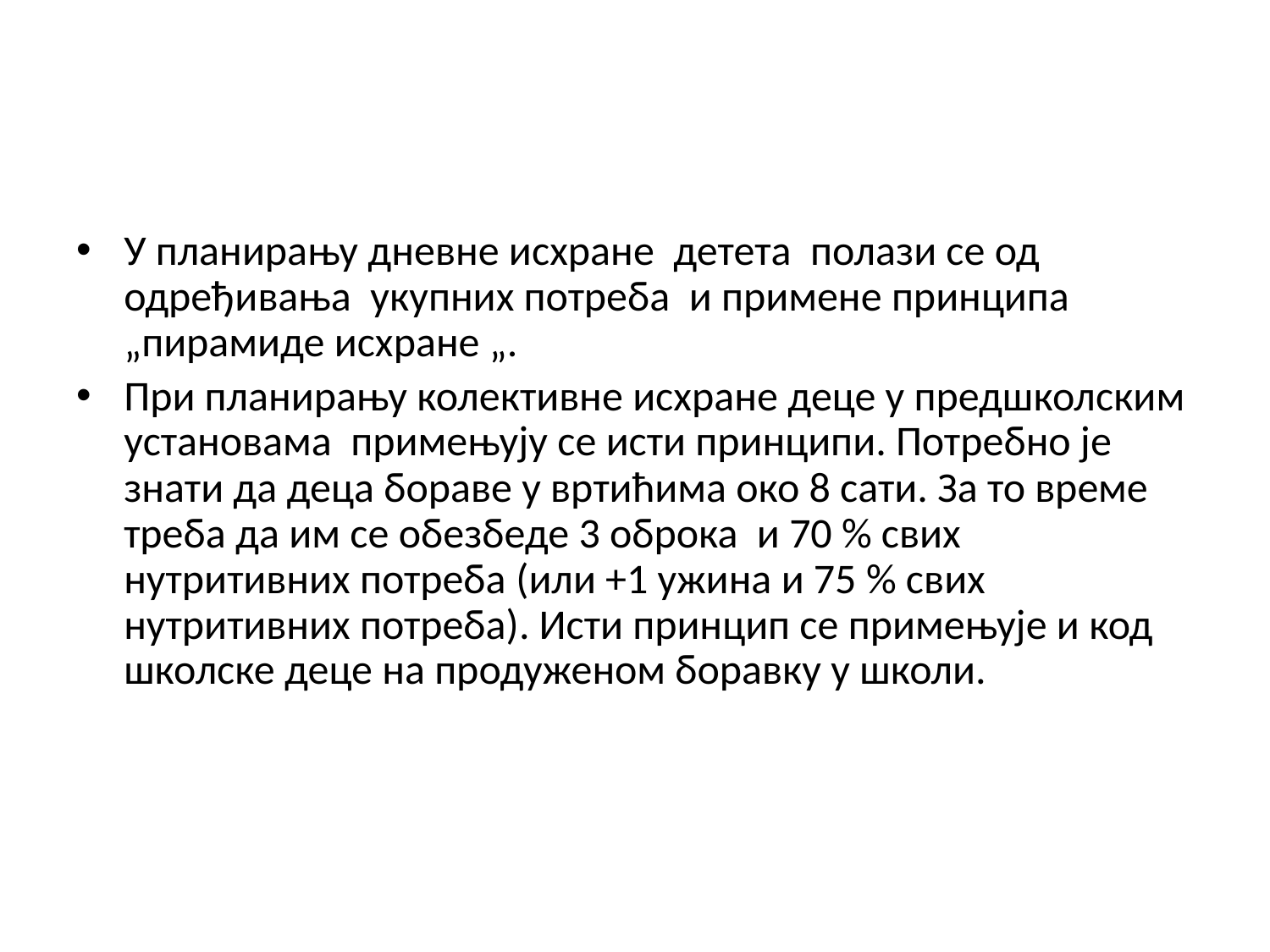

У планирању дневне исхране  детета  полази се од одређивања  укупних потреба  и примене принципа  „пирамиде исхране „.
При планирању колективне исхране деце у предшколским установама  примењују се исти принципи. Потребно је знати да деца бораве у вртићима око 8 сати. За то време треба да им се обезбеде 3 оброка  и 70 % свих нутритивних потреба (или +1 ужина и 75 % свих нутритивних потреба). Исти принцип се примењује и код школске деце на продуженом боравку у школи.